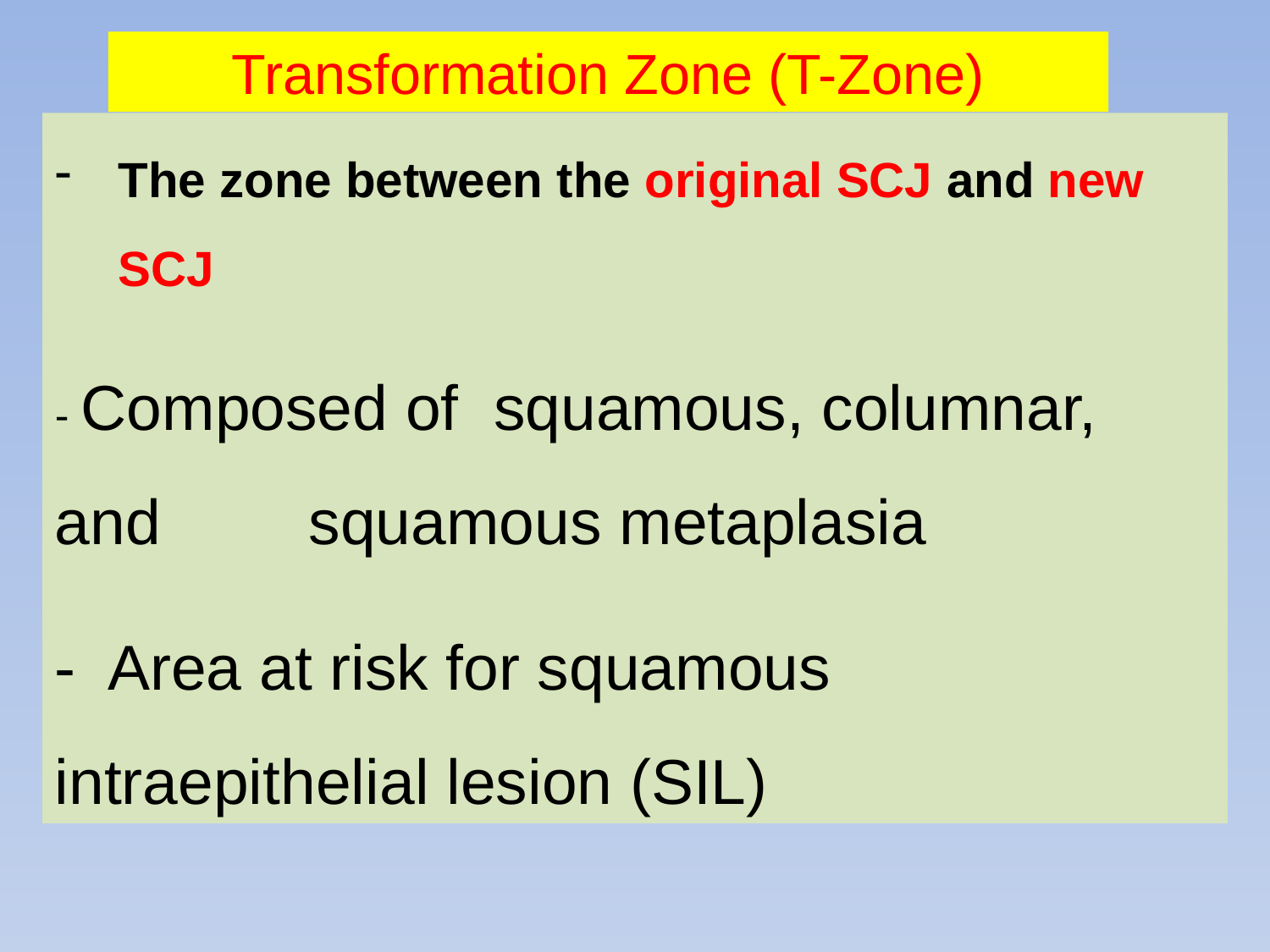

Transformation Zone (T-Zone)
The zone between the original SCJ and new SCJ
- Composed of  squamous, columnar, and    	squamous metaplasia
-  Area at risk for squamous intraepithelial lesion (SIL)